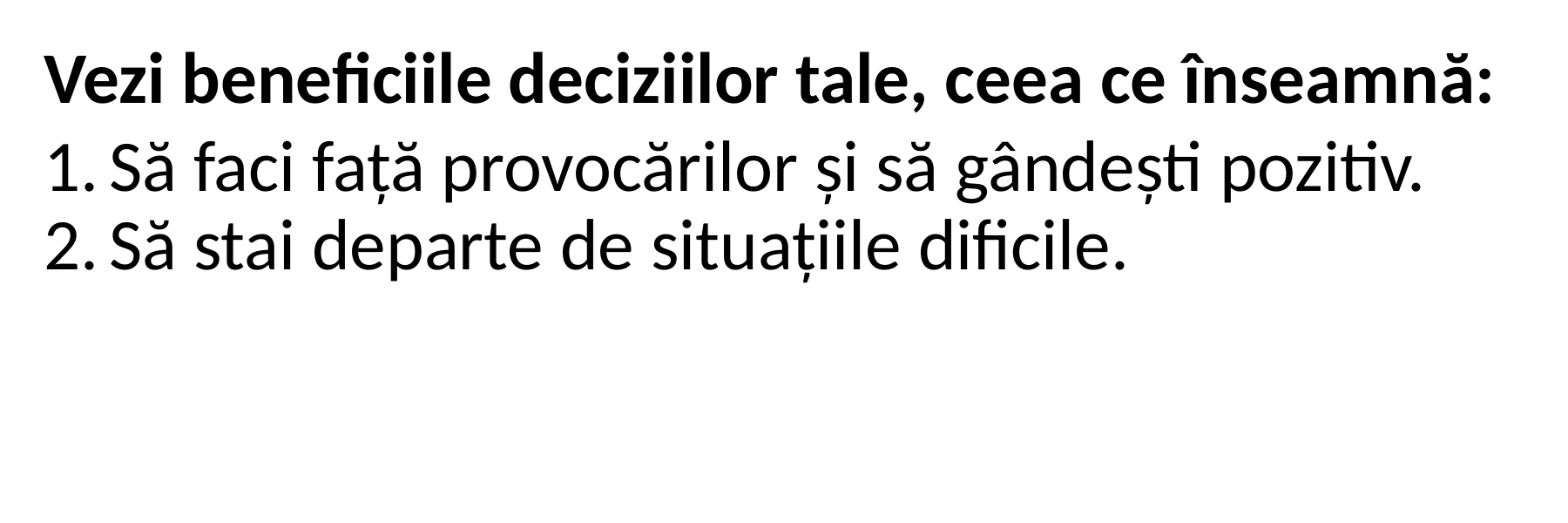

Vezi beneficiile deciziilor tale, ceea ce înseamnă:
Să faci față provocărilor și să gândești pozitiv.
Să stai departe de situațiile dificile.